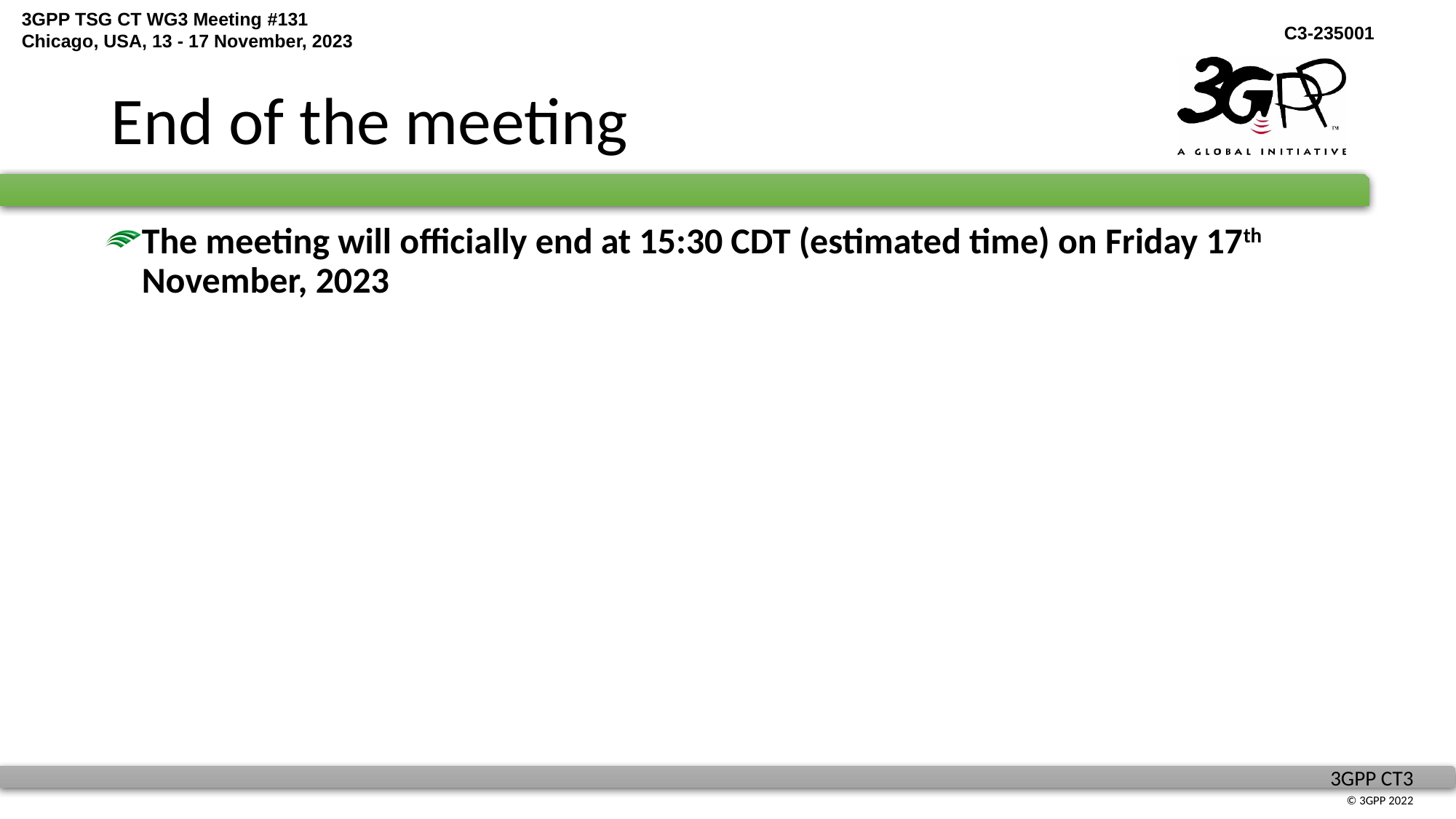

# End of the meeting
The meeting will officially end at 15:30 CDT (estimated time) on Friday 17th November, 2023